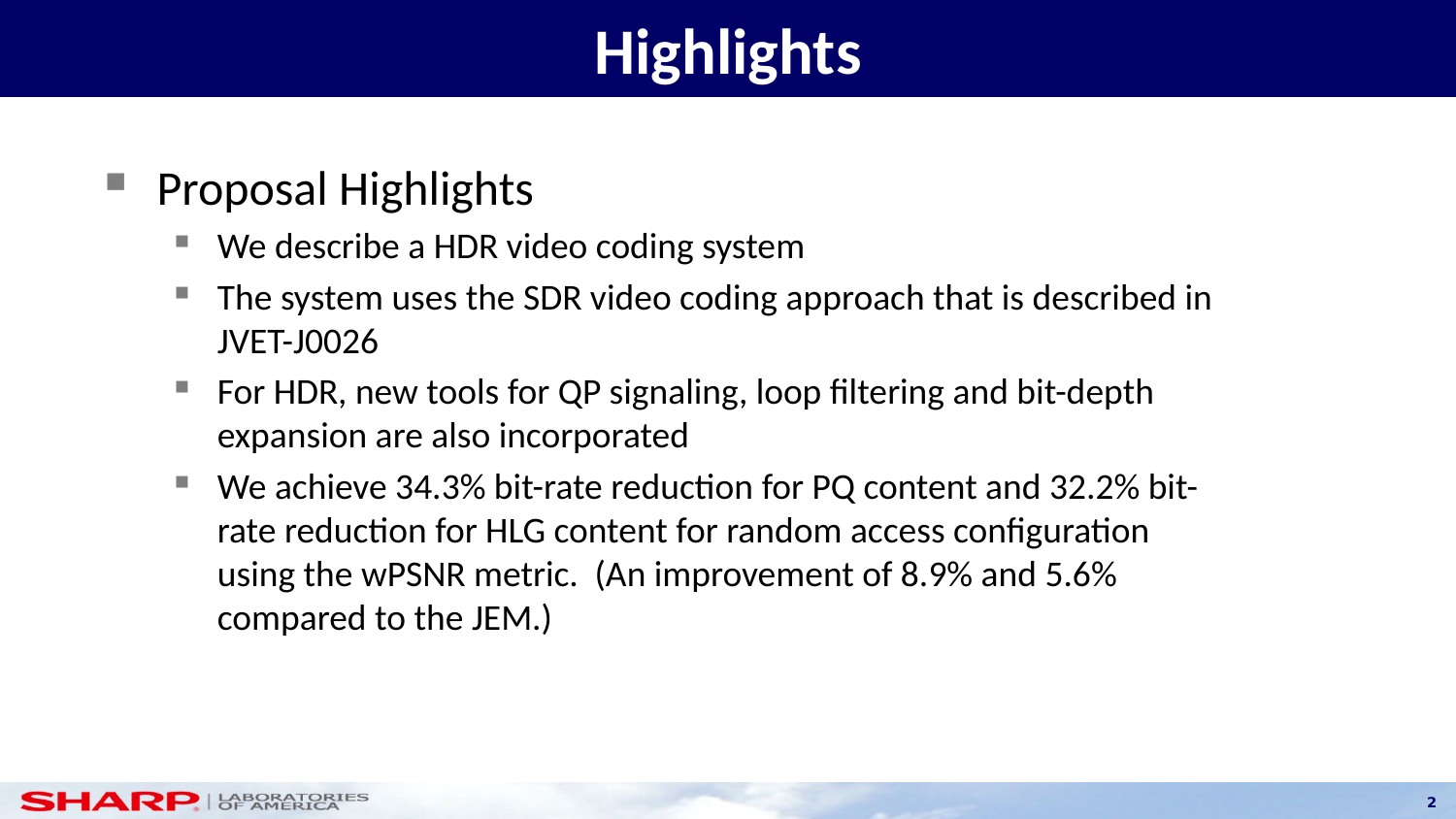

# Highlights
Proposal Highlights
We describe a HDR video coding system
The system uses the SDR video coding approach that is described in JVET-J0026
For HDR, new tools for QP signaling, loop filtering and bit-depth expansion are also incorporated
We achieve 34.3% bit-rate reduction for PQ content and 32.2% bit-rate reduction for HLG content for random access configuration using the wPSNR metric.  (An improvement of 8.9% and 5.6% compared to the JEM.)